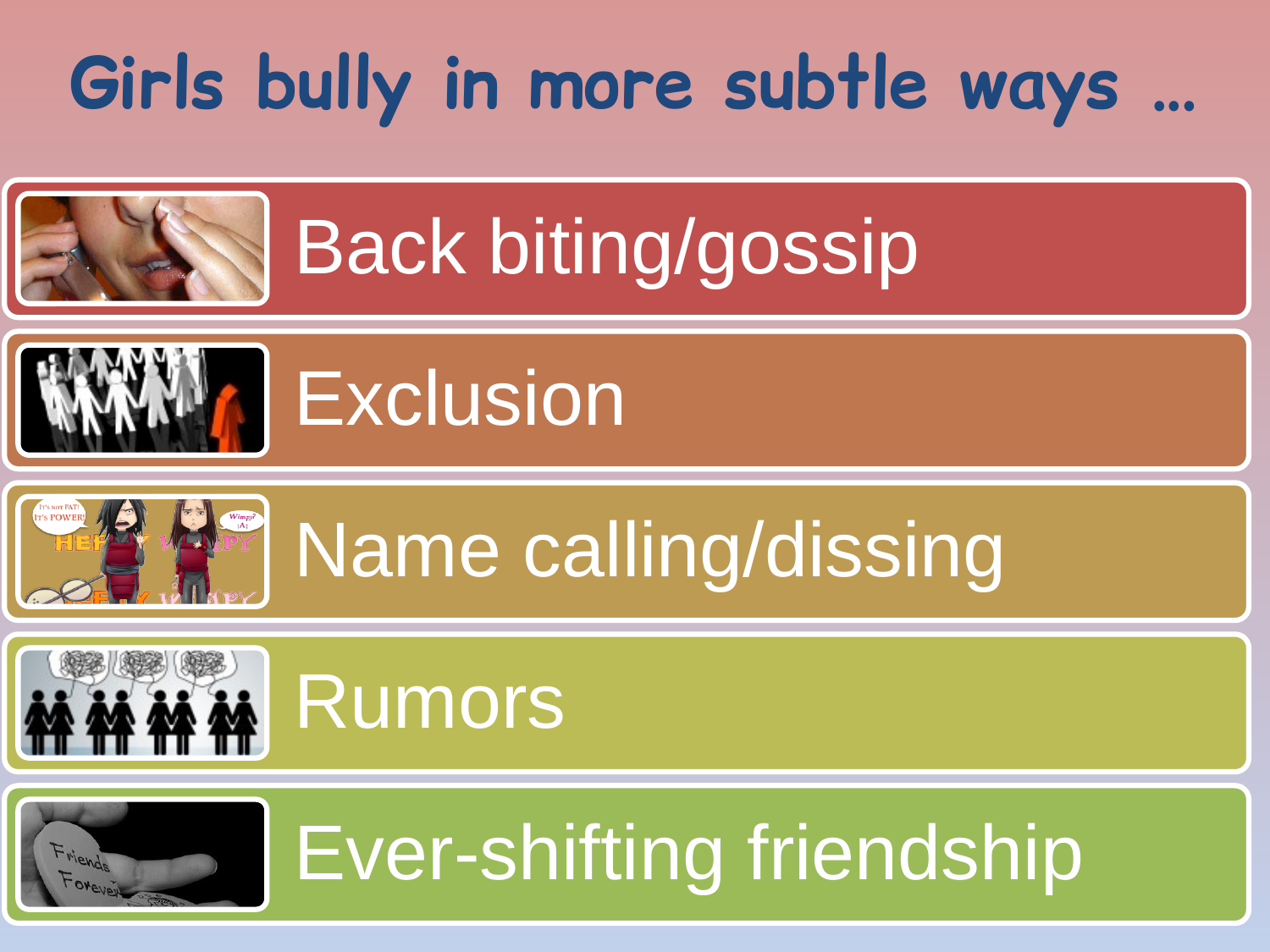

# Girls bully in more subtle ways …
Back biting/gossip

Exclusion

Name calling/dissing

Rumors
Ever-shifting friendship